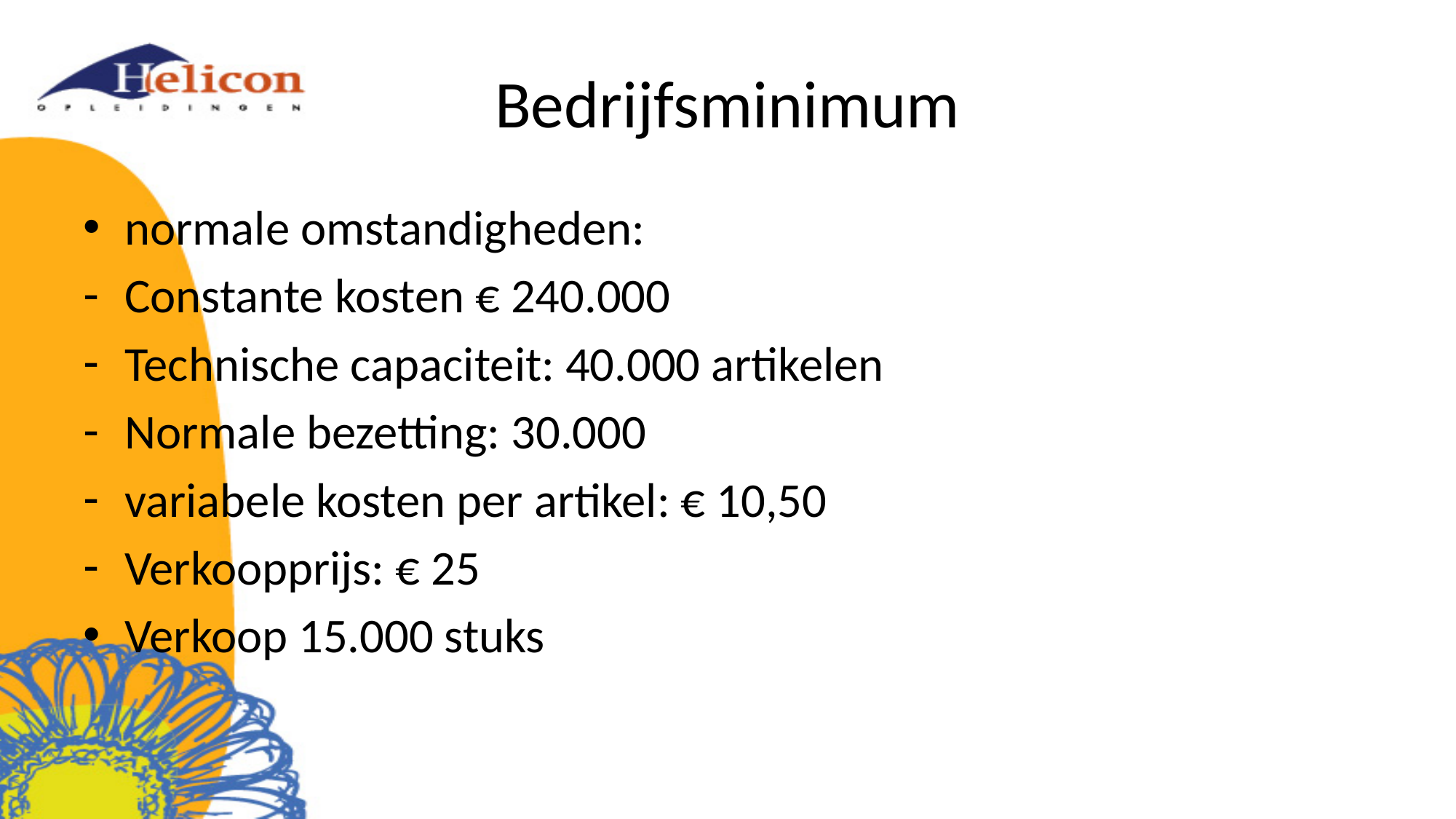

# Bedrijfsminimum
normale omstandigheden:
Constante kosten € 240.000
Technische capaciteit: 40.000 artikelen
Normale bezetting: 30.000
variabele kosten per artikel: € 10,50
Verkoopprijs: € 25
Verkoop 15.000 stuks